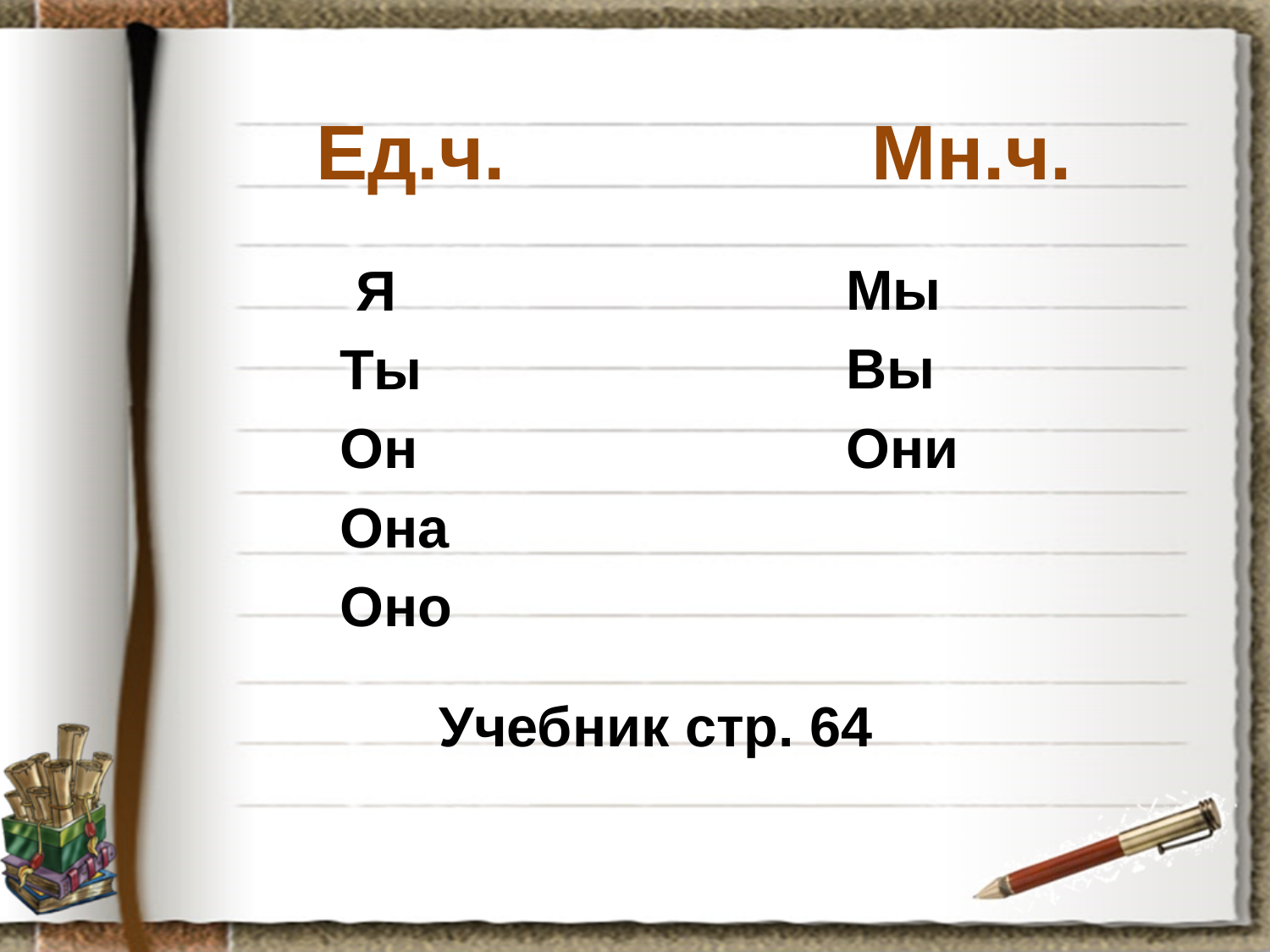

# Ед.ч.                 Мн.ч.

Мы
Вы
Они

 Я
Ты
Он
Она
Оно

Учебник стр. 64